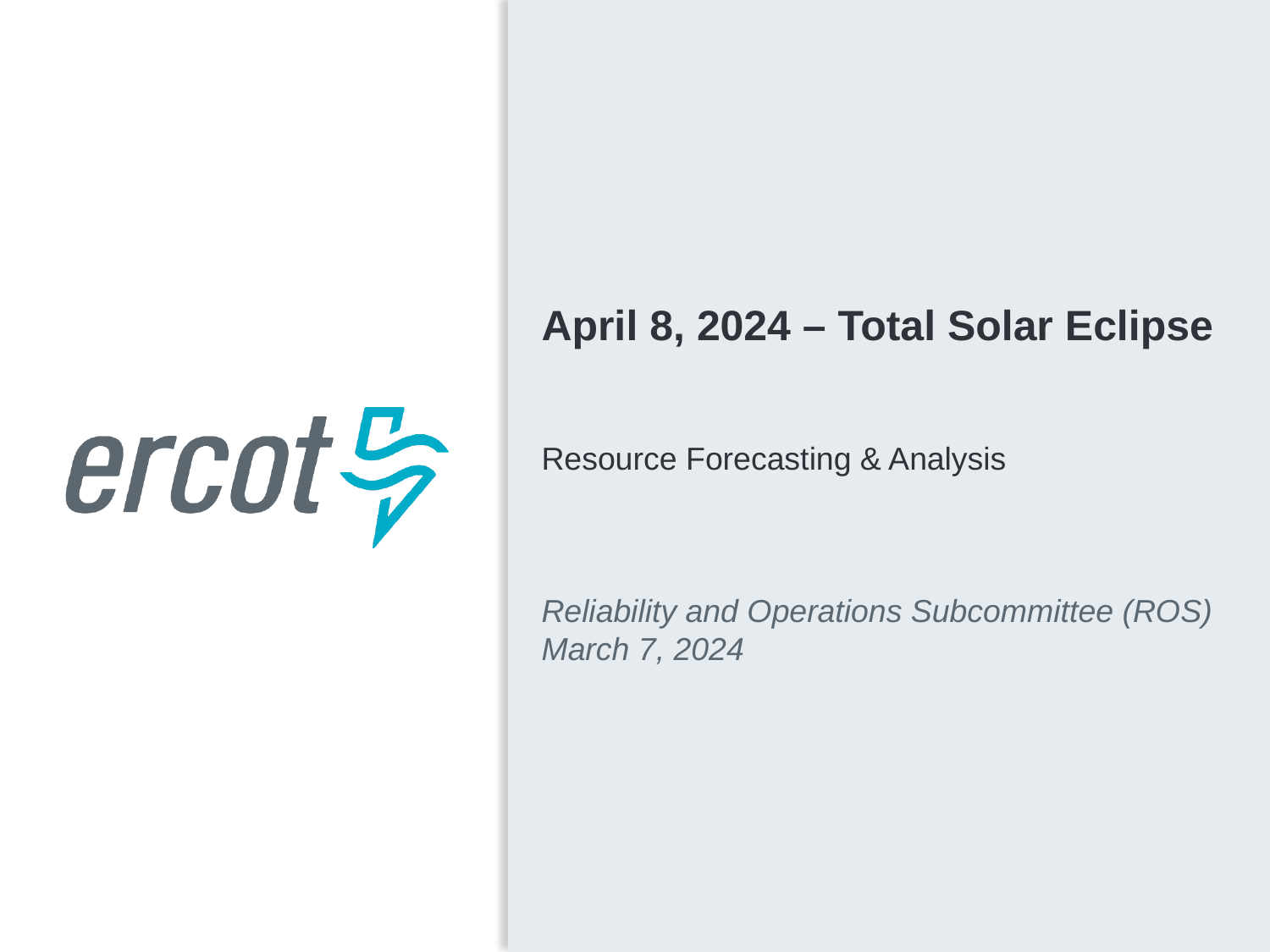

April 8, 2024 – Total Solar Eclipse

Resource Forecasting & Analysis

Reliability and Operations Subcommittee (ROS)
March 7, 2024